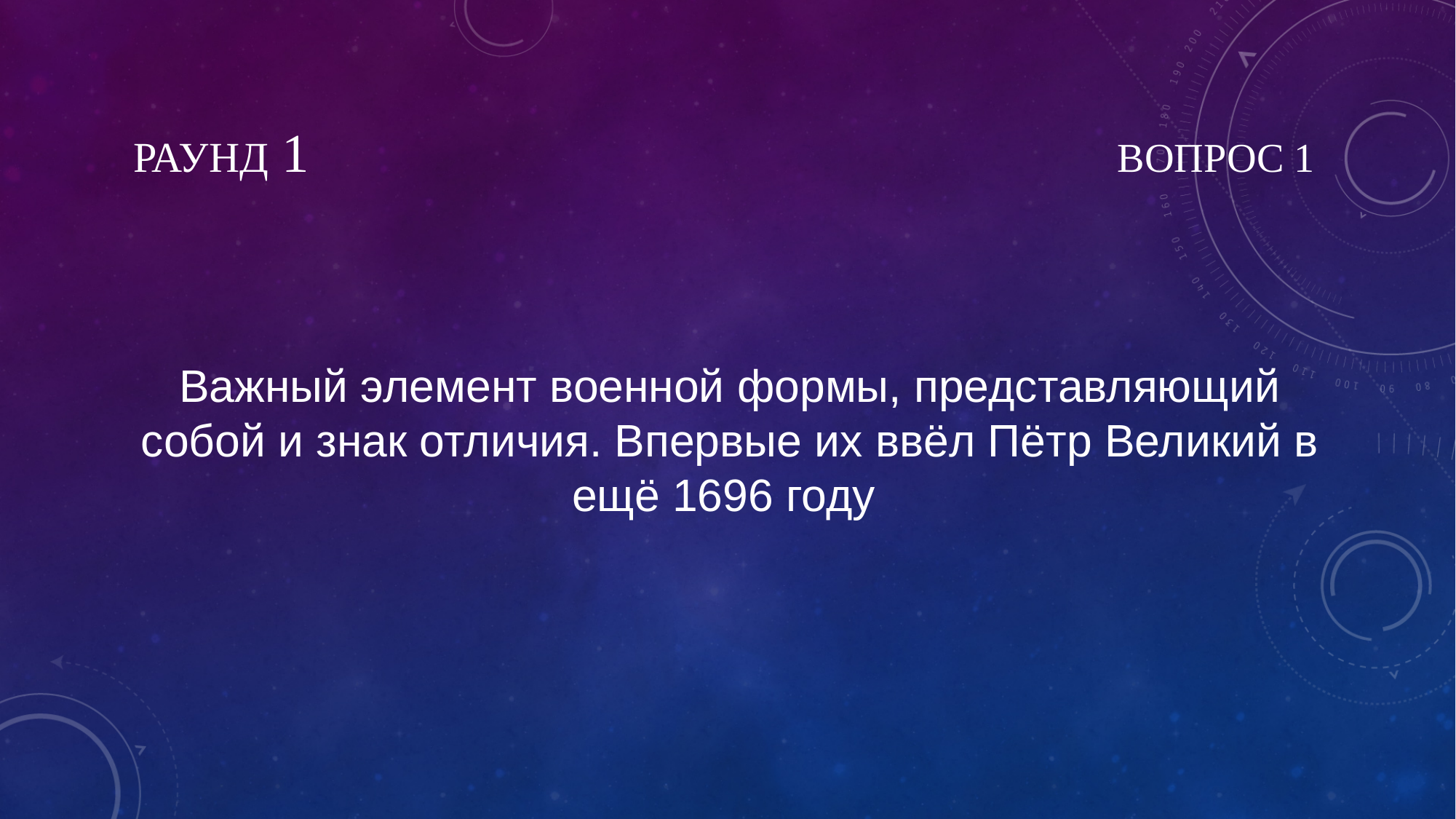

# Раунд 1                                                                 Вопрос 1
Важный элемент военной формы, представляющий собой и знак отличия. Впервые их ввёл Пётр Великий в ещё 1696 году